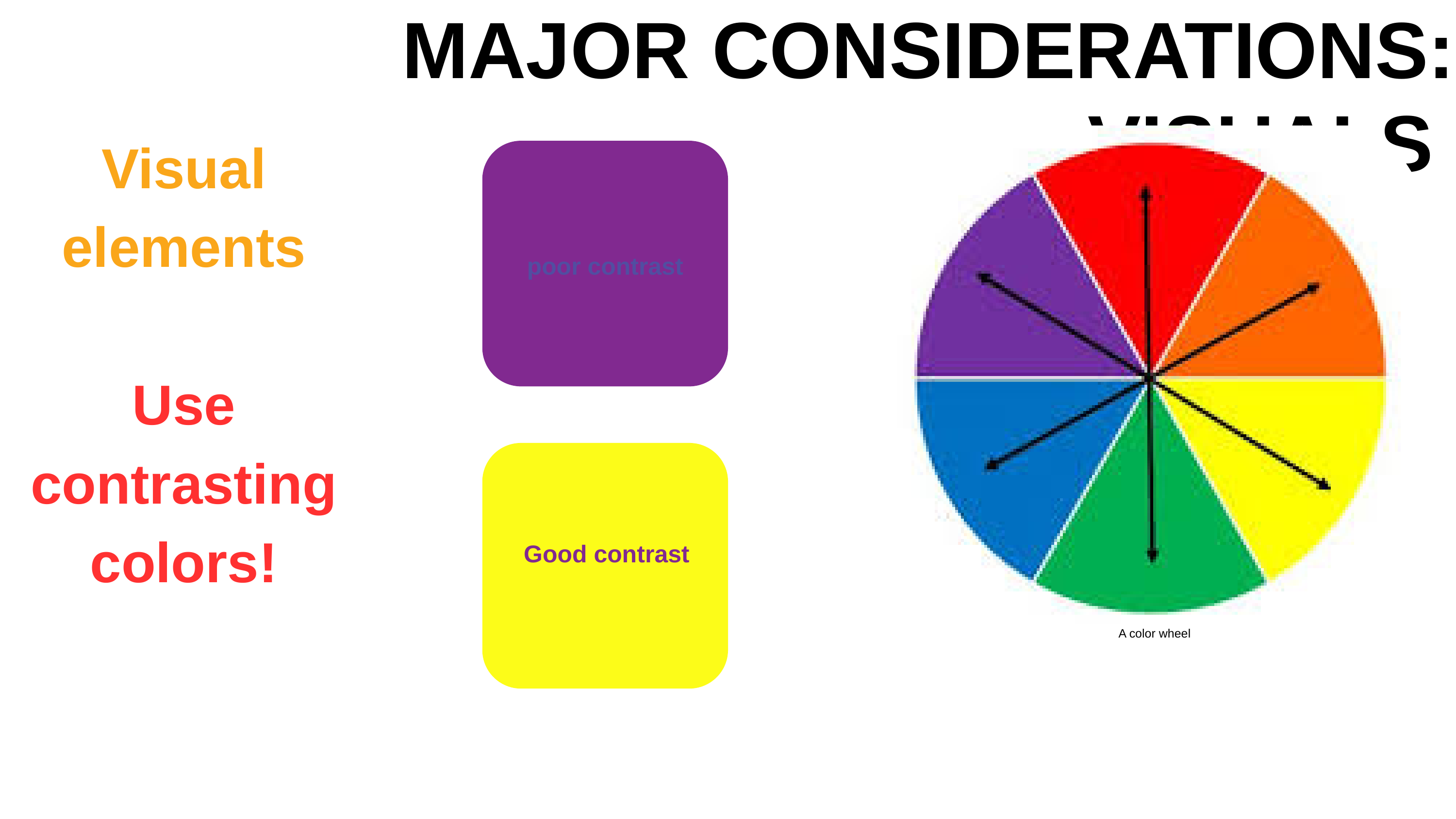

MAJOR CONSIDERATIONS: VISUALS
Visual elements

Use contrasting colors!

poor contrast

Good contrast
A color wheel